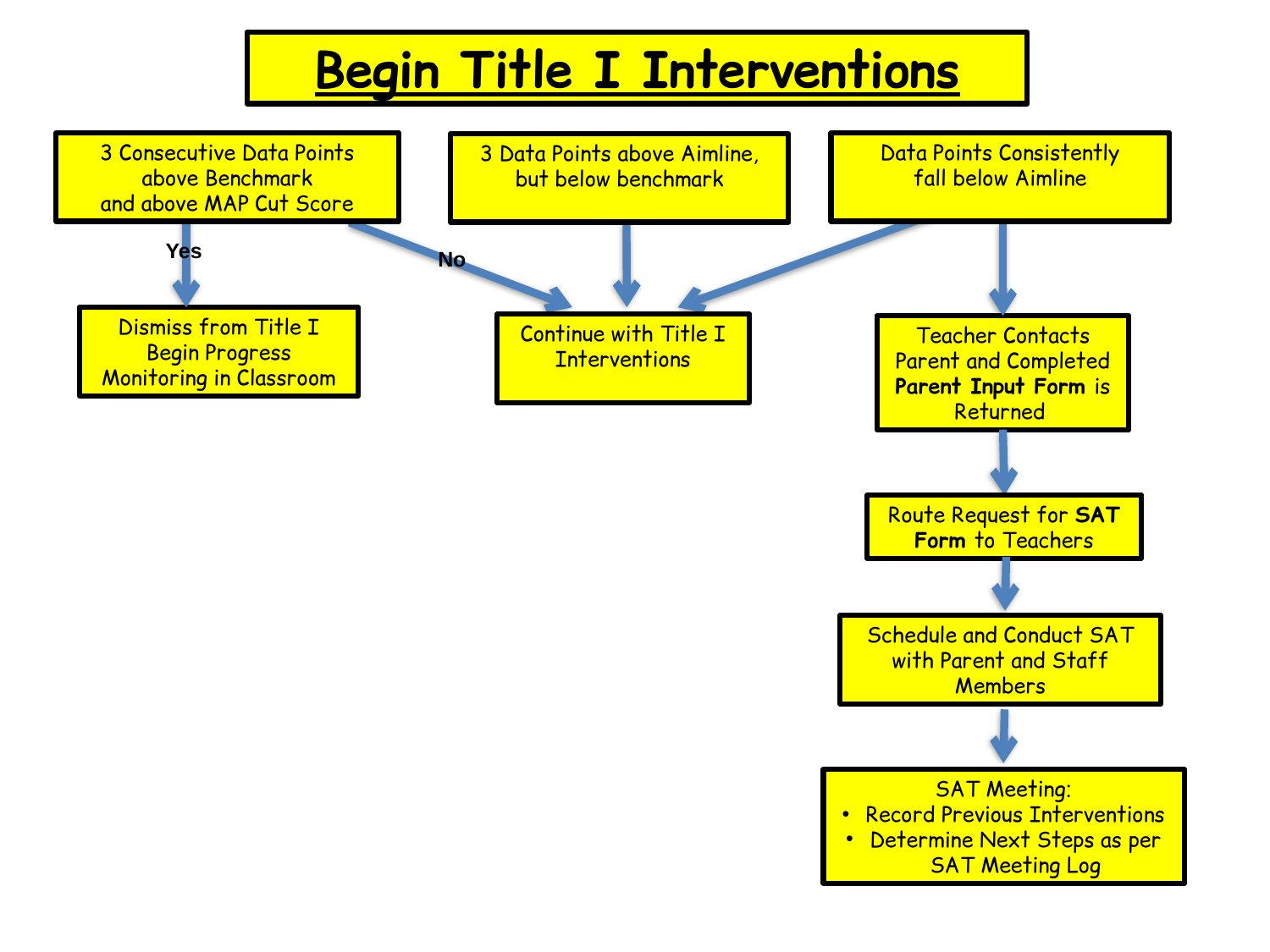

Begin Title I Interventions
3 Consecutive Data Points
above Benchmark
and above MAP Cut Score
Data Points Consistently
fall below Aimline

3 Data Points above Aimline, but below benchmark

Yes
No
Dismiss from Title I
Begin Progress Monitoring in Classroom
Continue with Title I Interventions

Teacher Contacts Parent and Completed Parent Input Form is Returned
Route Request for SAT Form to Teachers
Schedule and Conduct SAT with Parent and Staff Members
SAT Meeting:
Record Previous Interventions
Determine Next Steps as per SAT Meeting Log